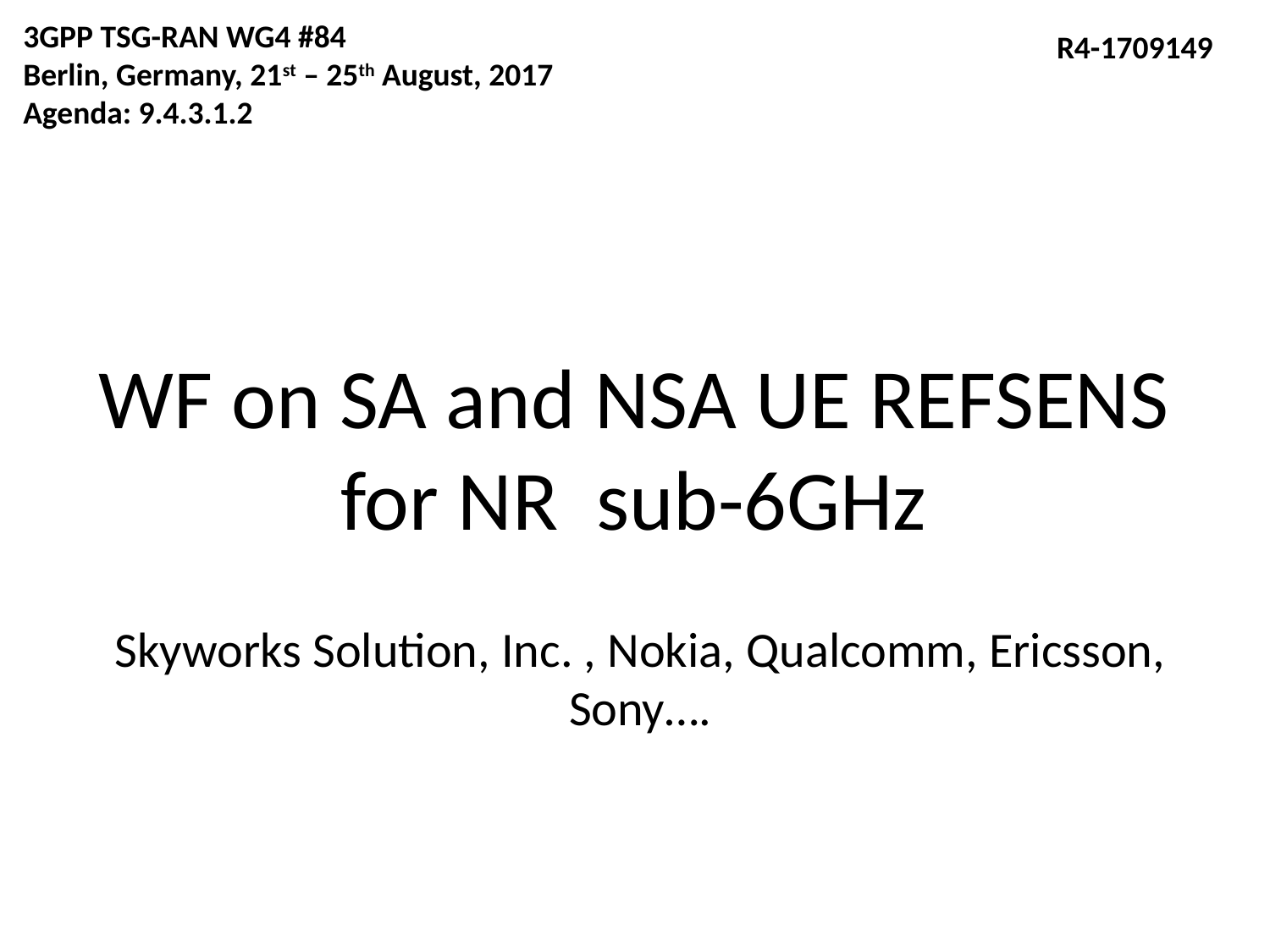

3GPP TSG-RAN WG4 #84
Berlin, Germany, 21st – 25th August, 2017
Agenda: 9.4.3.1.2
 R4-1709149
WF on SA and NSA UE REFSENS for NR  sub-6GHz
Skyworks Solution, Inc. , Nokia, Qualcomm, Ericsson, Sony….